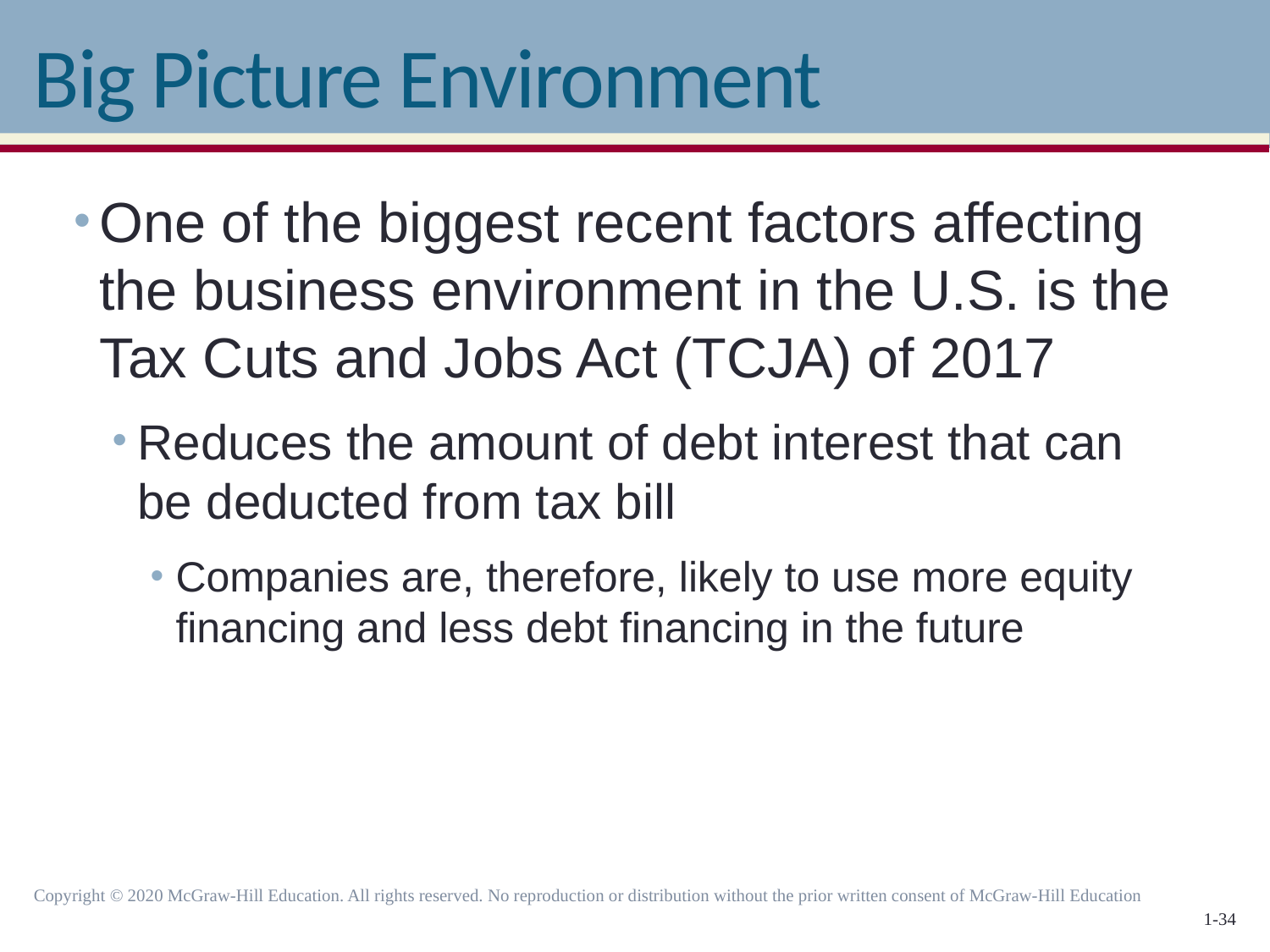

# Big Picture Environment
One of the biggest recent factors affecting the business environment in the U.S. is the Tax Cuts and Jobs Act (TCJA) of 2017
Reduces the amount of debt interest that can be deducted from tax bill
Companies are, therefore, likely to use more equity financing and less debt financing in the future
Copyright © 2020 McGraw-Hill Education. All rights reserved. No reproduction or distribution without the prior written consent of McGraw-Hill Education